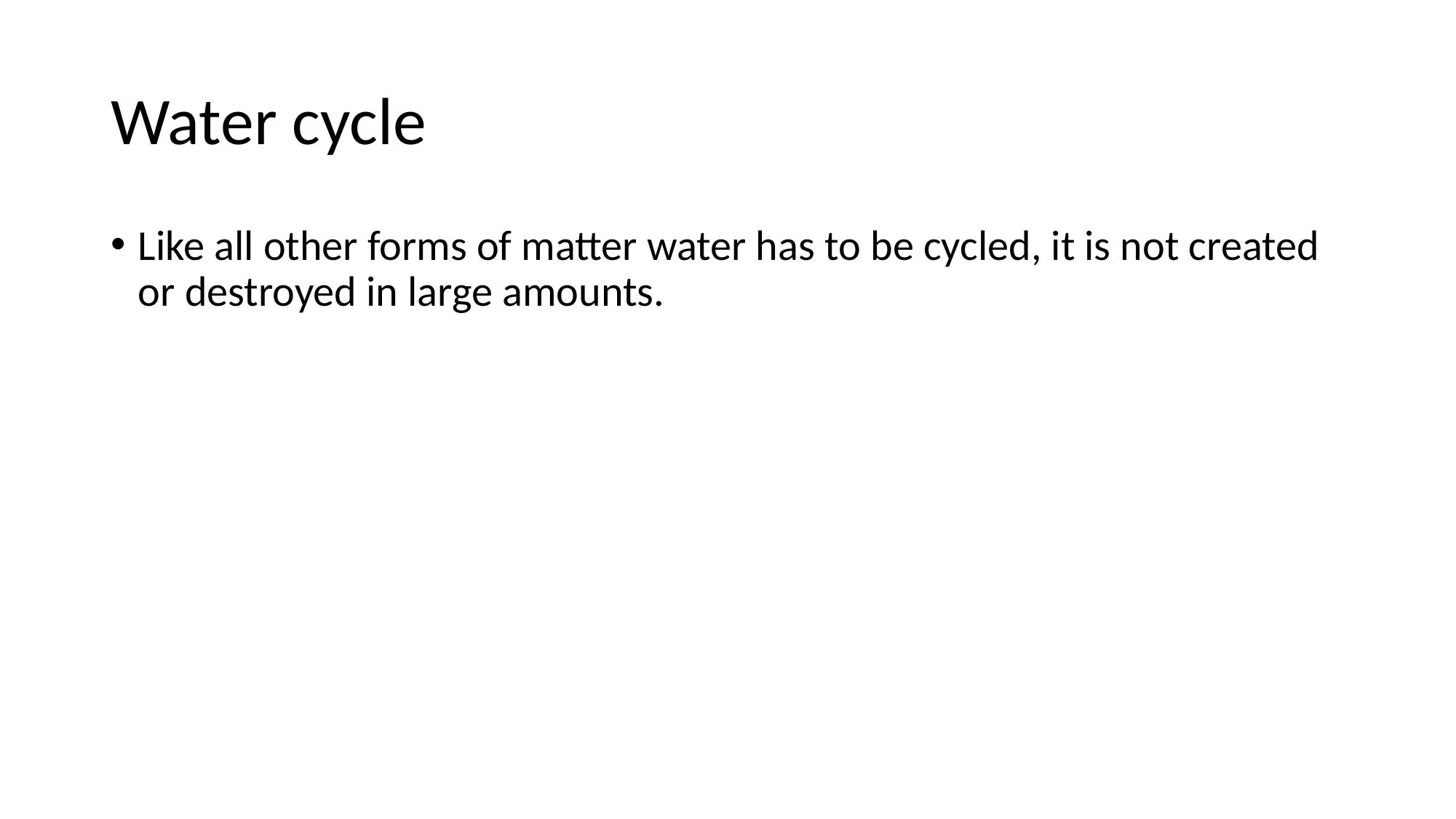

# Water cycle
Like all other forms of matter water has to be cycled, it is not created or destroyed in large amounts.